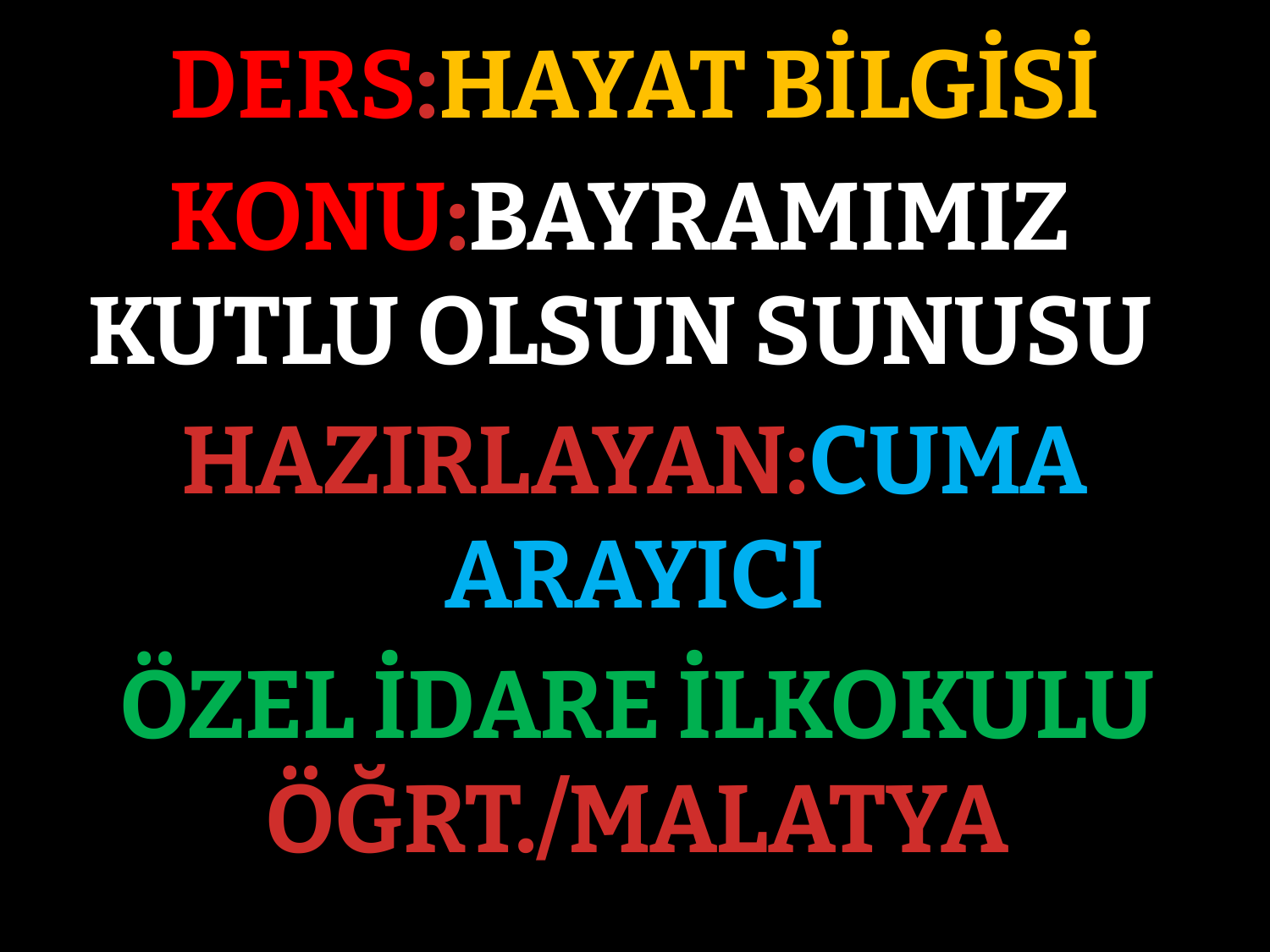

DERS:HAYAT BİLGİSİ
KONU:BAYRAMIMIZ KUTLU OLSUN SUNUSU
HAZIRLAYAN:CUMA ARAYICI
ÖZEL İDARE İLKOKULU ÖĞRT./MALATYA